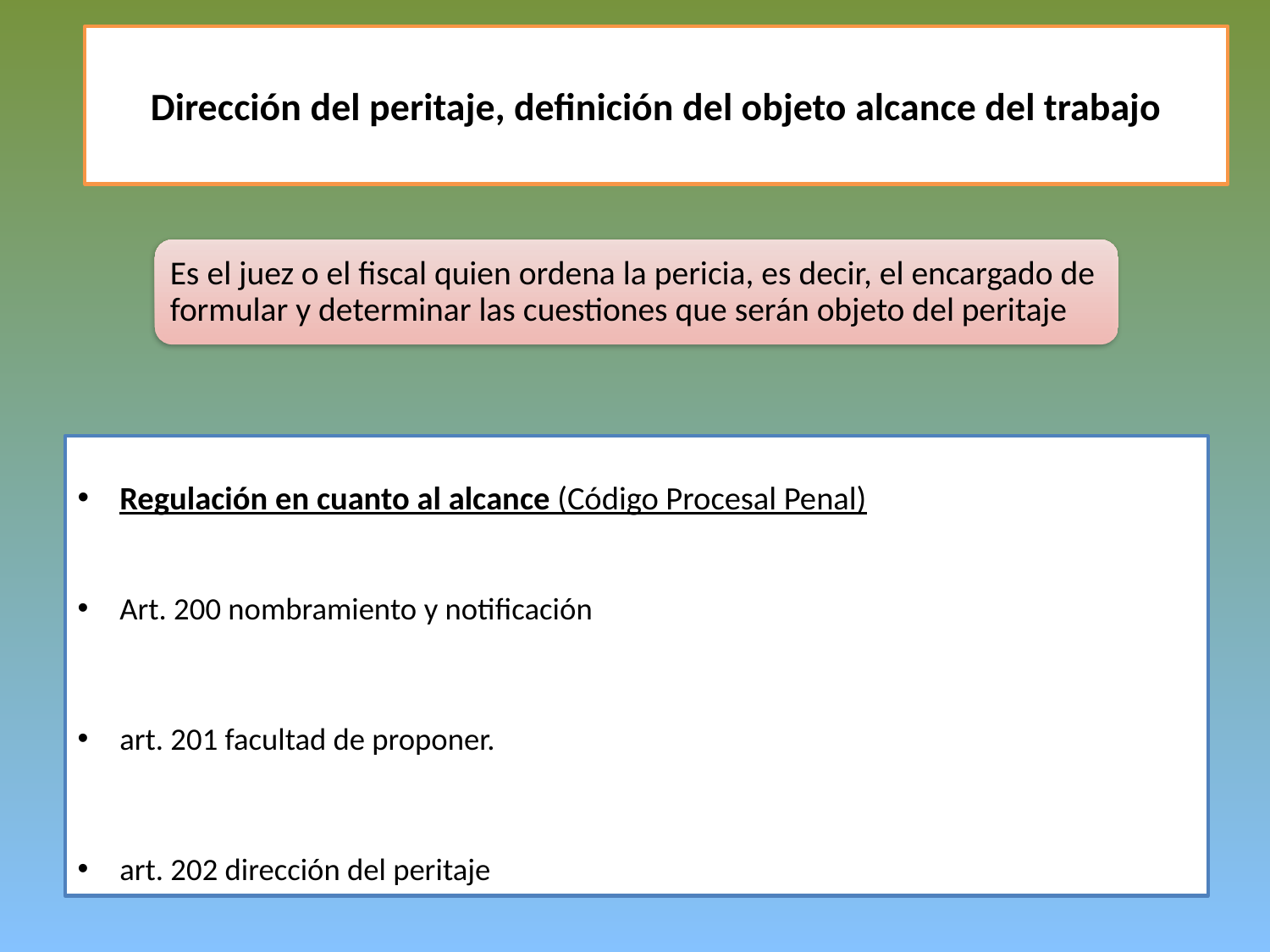

# Dirección del peritaje, definición del objeto alcance del trabajo
Es el juez o el fiscal quien ordena la pericia, es decir, el encargado de formular y determinar las cuestiones que serán objeto del peritaje

Regulación en cuanto al alcance (Código Procesal Penal)

Art. 200 nombramiento y notificación

art. 201 facultad de proponer.

art. 202 dirección del peritaje